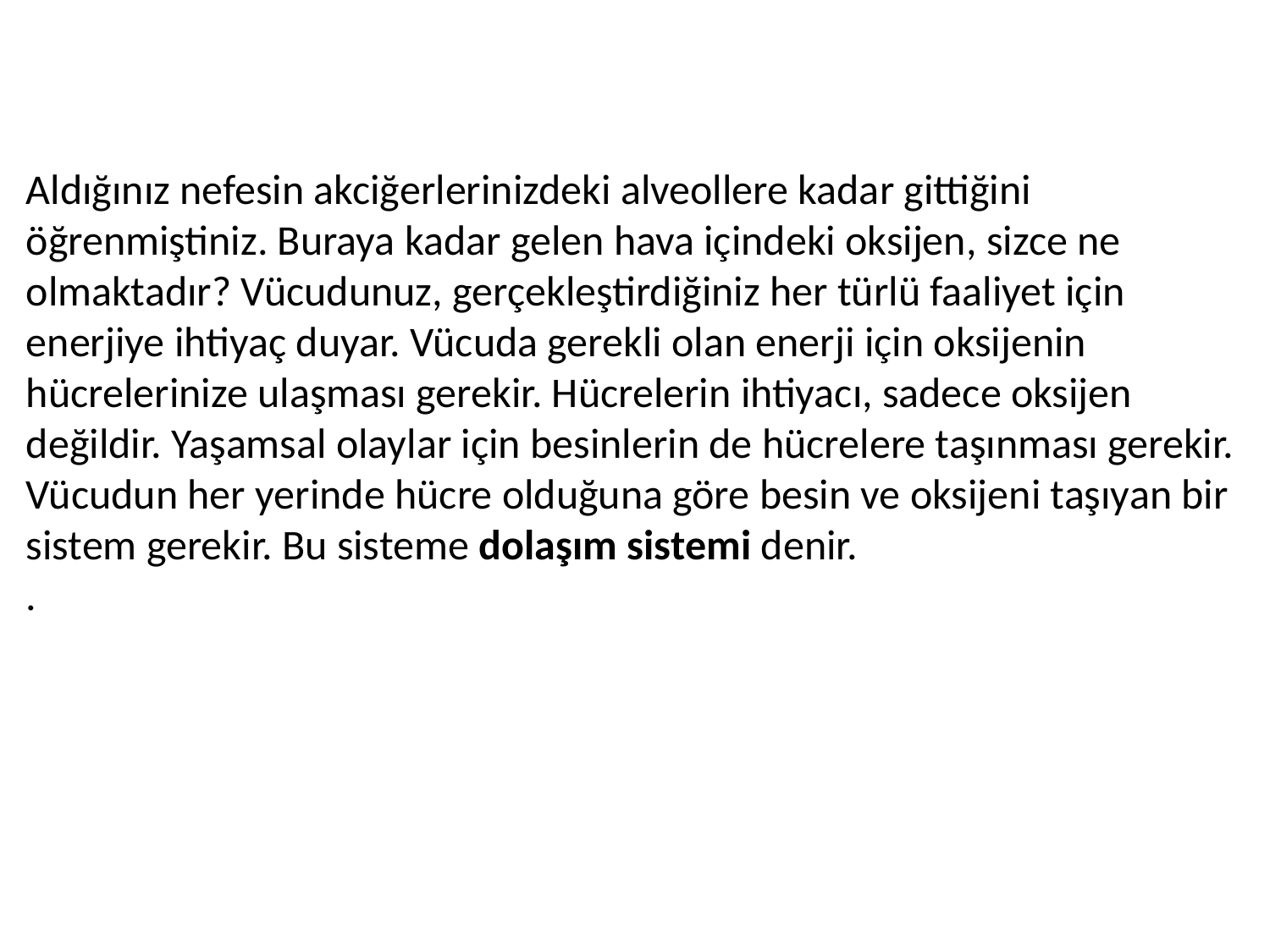

Aldığınız nefesin akciğerlerinizdeki alveollere kadar gittiğini öğrenmiştiniz. Buraya kadar gelen hava içindeki oksijen, sizce ne olmaktadır? Vücudunuz, gerçekleştirdiğiniz her türlü faaliyet için enerjiye ihtiyaç duyar. Vücuda gerekli olan enerji için oksijenin hücrelerinize ulaşması gerekir. Hücrelerin ihtiyacı, sadece oksijen değildir. Yaşamsal olaylar için besinlerin de hücrelere taşınması gerekir. Vücudun her yerinde hücre olduğuna göre besin ve oksijeni taşıyan bir sistem gerekir. Bu sisteme dolaşım sistemi denir.
.